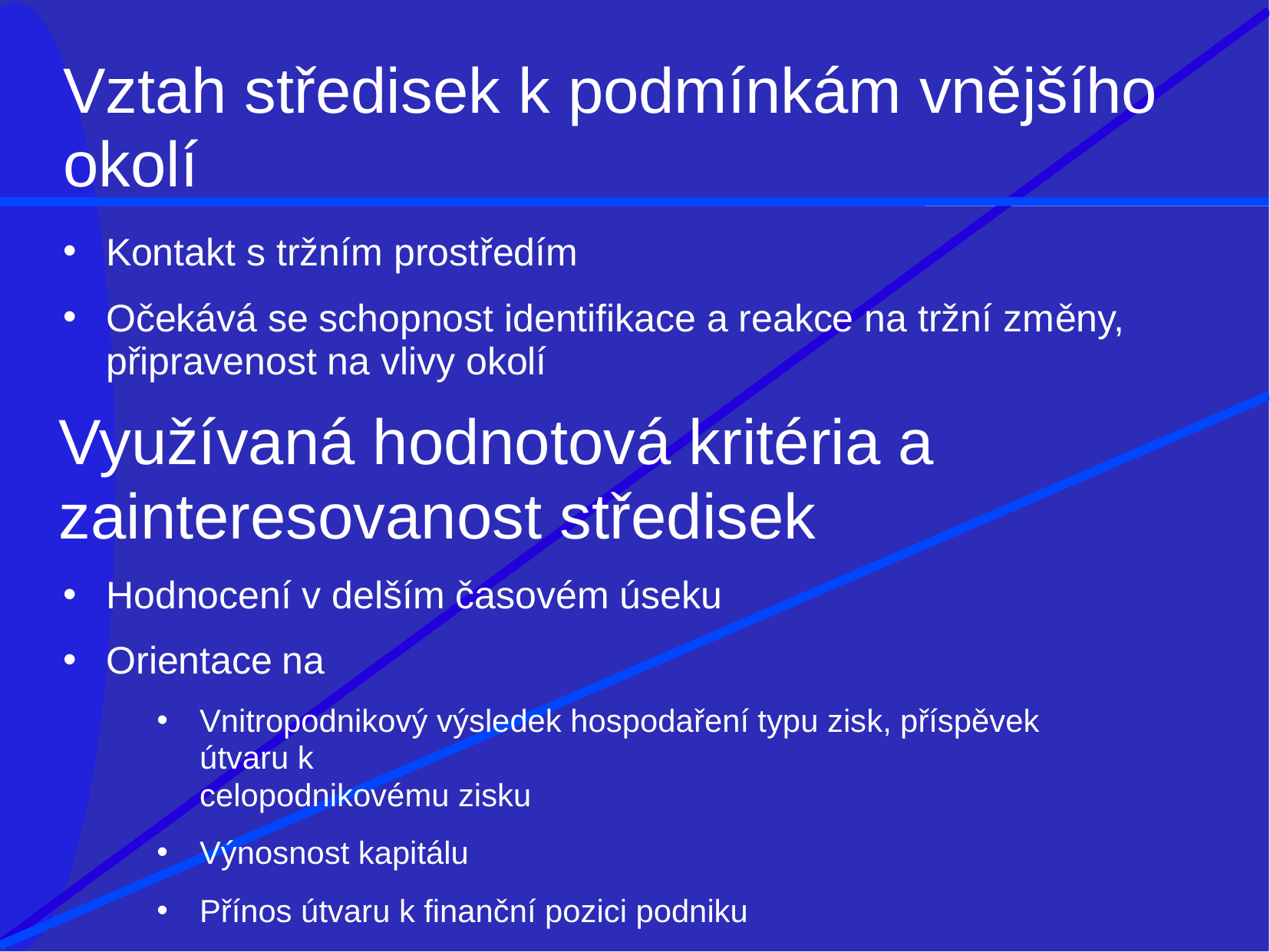

# Vztah středisek k podmínkám vnějšího
okolí
Kontakt s tržním prostředím
Očekává se schopnost identifikace a reakce na tržní změny, připravenost na vlivy okolí
Využívaná hodnotová kritéria a
zainteresovanost středisek
Hodnocení v delším časovém úseku
Orientace na
Vnitropodnikový výsledek hospodaření typu zisk, příspěvek útvaru k
celopodnikovému zisku
Výnosnost kapitálu
Přínos útvaru k finanční pozici podniku